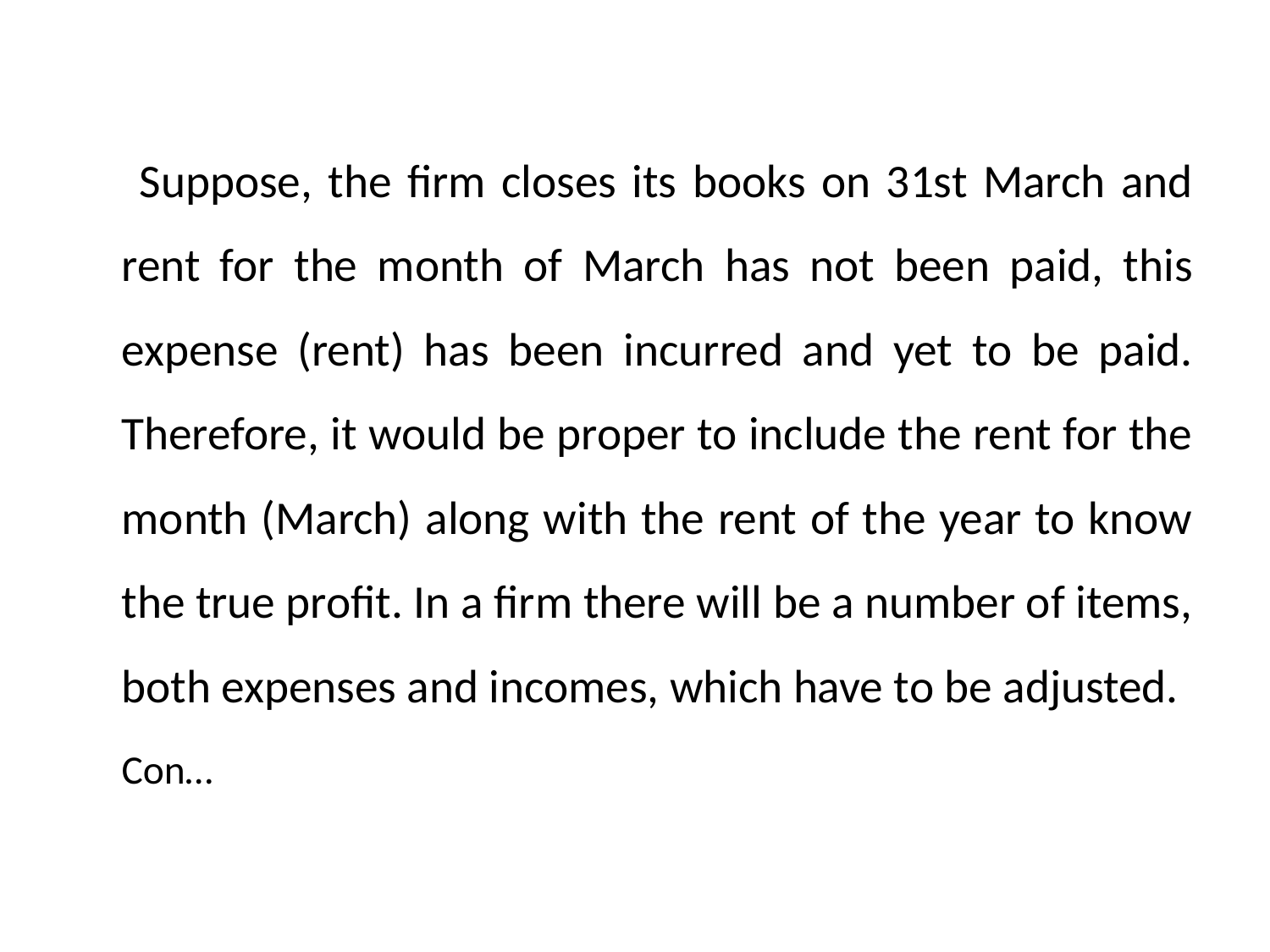

Suppose, the firm closes its books on 31st March and rent for the month of March has not been paid, this expense (rent) has been incurred and yet to be paid. Therefore, it would be proper to include the rent for the month (March) along with the rent of the year to know the true profit. In a firm there will be a number of items, both expenses and incomes, which have to be adjusted.
									Con…